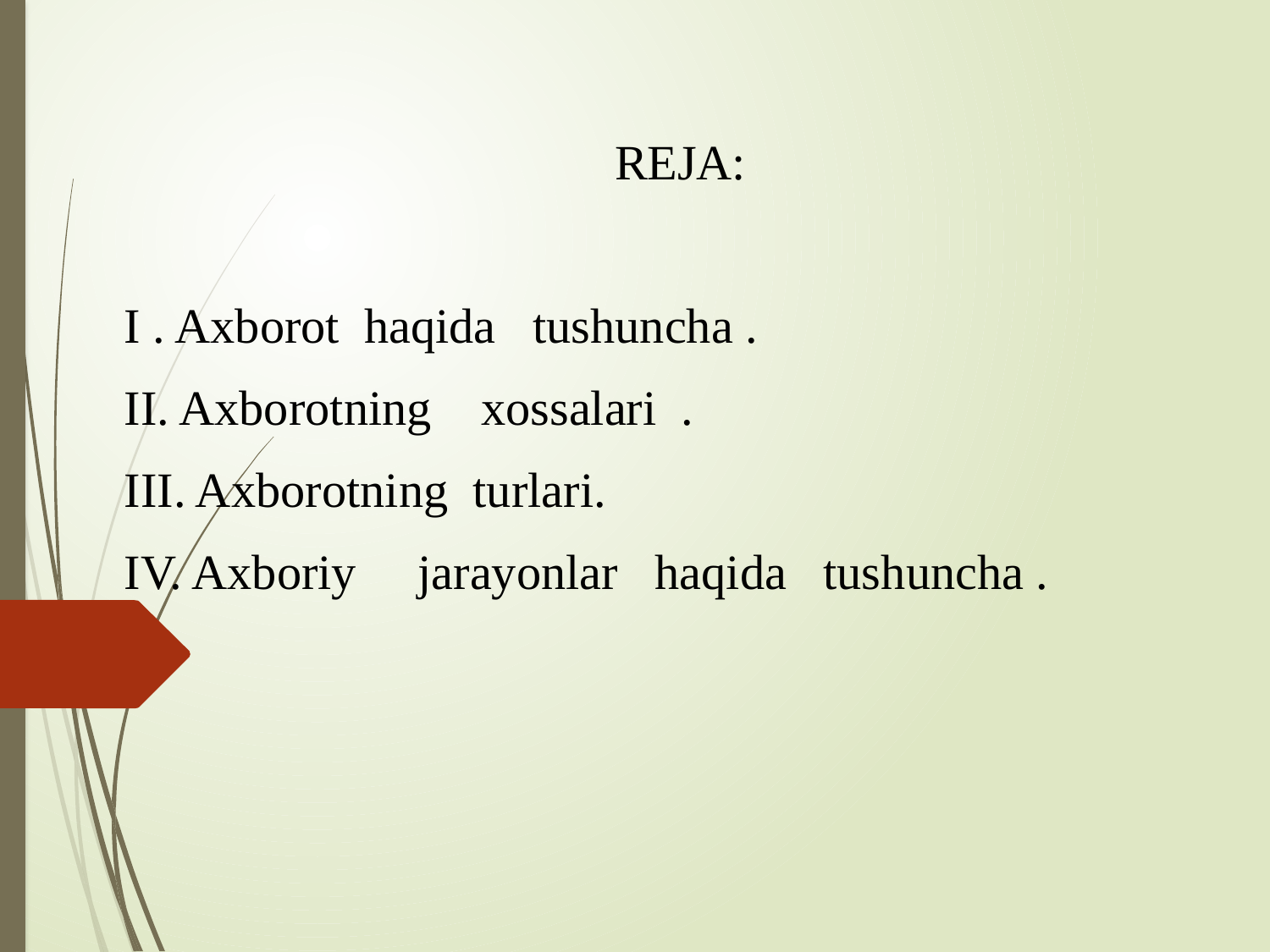

| REJA: I . Axborot haqida tushuncha . |
| --- |
| II. Axborotning xossalari . |
| III. Axborotning turlari. |
| IV. Axboriy jarayonlar haqida tushuncha . |
|  |